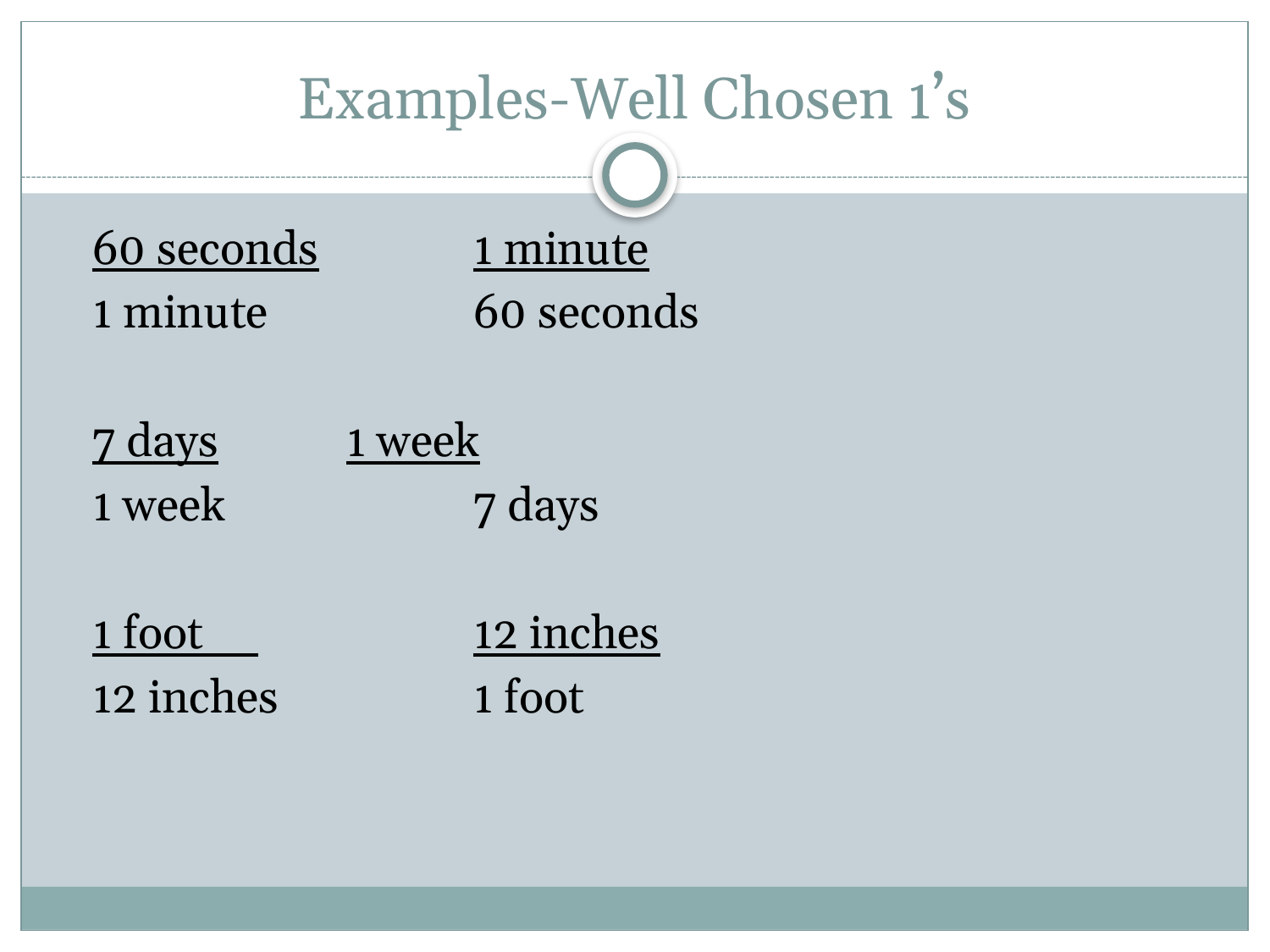

# Examples-Well Chosen 1’s
	60 seconds		1 minute
	1 minute		60 seconds

	7 days		1 week
	1 week		7 days

	1 foot     		12 inches
	12 inches		1 foot